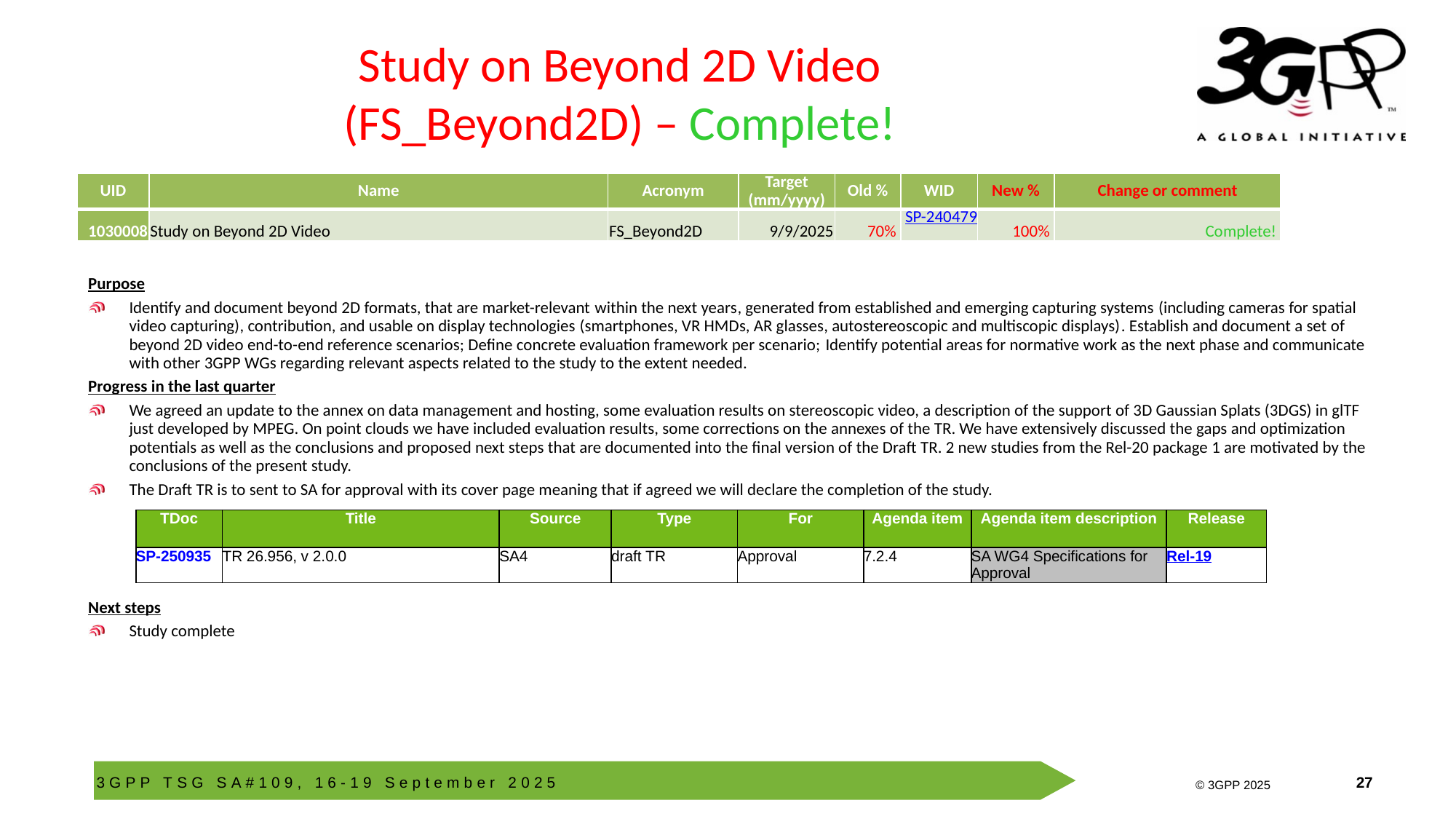

# Study on Beyond 2D Video (FS_Beyond2D) – Complete!
| UID | Name | Acronym | Target (mm/yyyy) | Old % | WID | New % | Change or comment |
| --- | --- | --- | --- | --- | --- | --- | --- |
| 1030008 | Study on Beyond 2D Video | FS\_Beyond2D | 9/9/2025 | 70% | SP-240479 | 100% | Complete! |
Purpose
Identify and document beyond 2D formats, that are market-relevant within the next years, generated from established and emerging capturing systems (including cameras for spatial video capturing), contribution, and usable on display technologies (smartphones, VR HMDs, AR glasses, autostereoscopic and multiscopic displays). Establish and document a set of beyond 2D video end-to-end reference scenarios; Define concrete evaluation framework per scenario; Identify potential areas for normative work as the next phase and communicate with other 3GPP WGs regarding relevant aspects related to the study to the extent needed.
Progress in the last quarter
We agreed an update to the annex on data management and hosting, some evaluation results on stereoscopic video, a description of the support of 3D Gaussian Splats (3DGS) in glTF just developed by MPEG. On point clouds we have included evaluation results, some corrections on the annexes of the TR. We have extensively discussed the gaps and optimization potentials as well as the conclusions and proposed next steps that are documented into the final version of the Draft TR. 2 new studies from the Rel-20 package 1 are motivated by the conclusions of the present study.
The Draft TR is to sent to SA for approval with its cover page meaning that if agreed we will declare the completion of the study.

Next steps
Study complete
| TDoc | Title | Source | Type | For | Agenda item | Agenda item description | Release |
| --- | --- | --- | --- | --- | --- | --- | --- |
| SP-250935 | TR 26.956, v 2.0.0 | SA4 | draft TR | Approval | 7.2.4 | SA WG4 Specifications for Approval | Rel-19 |